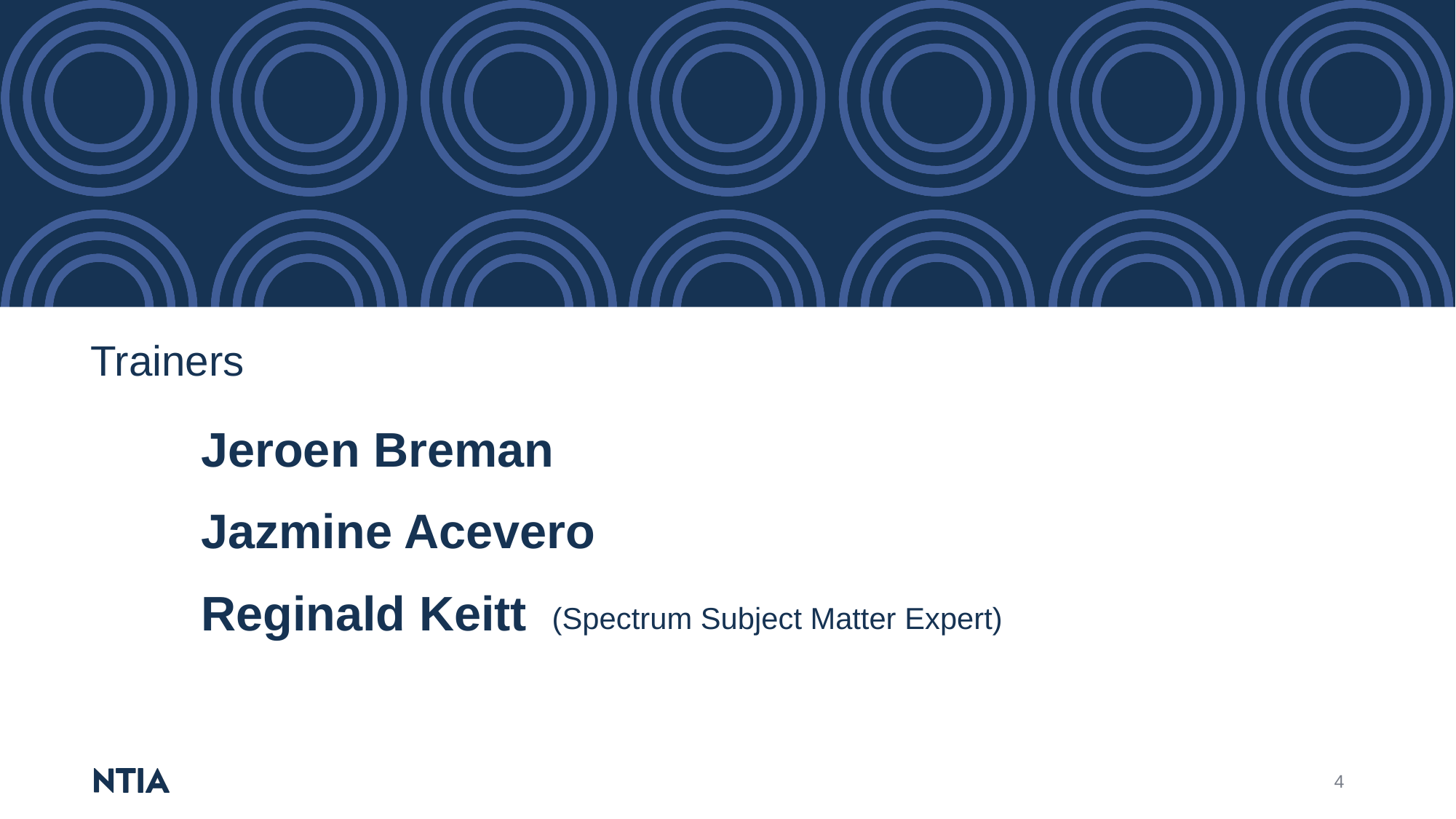

Trainers
Jeroen Breman
Jazmine Acevero
Reginald Keitt
(Spectrum Subject Matter Expert)
4